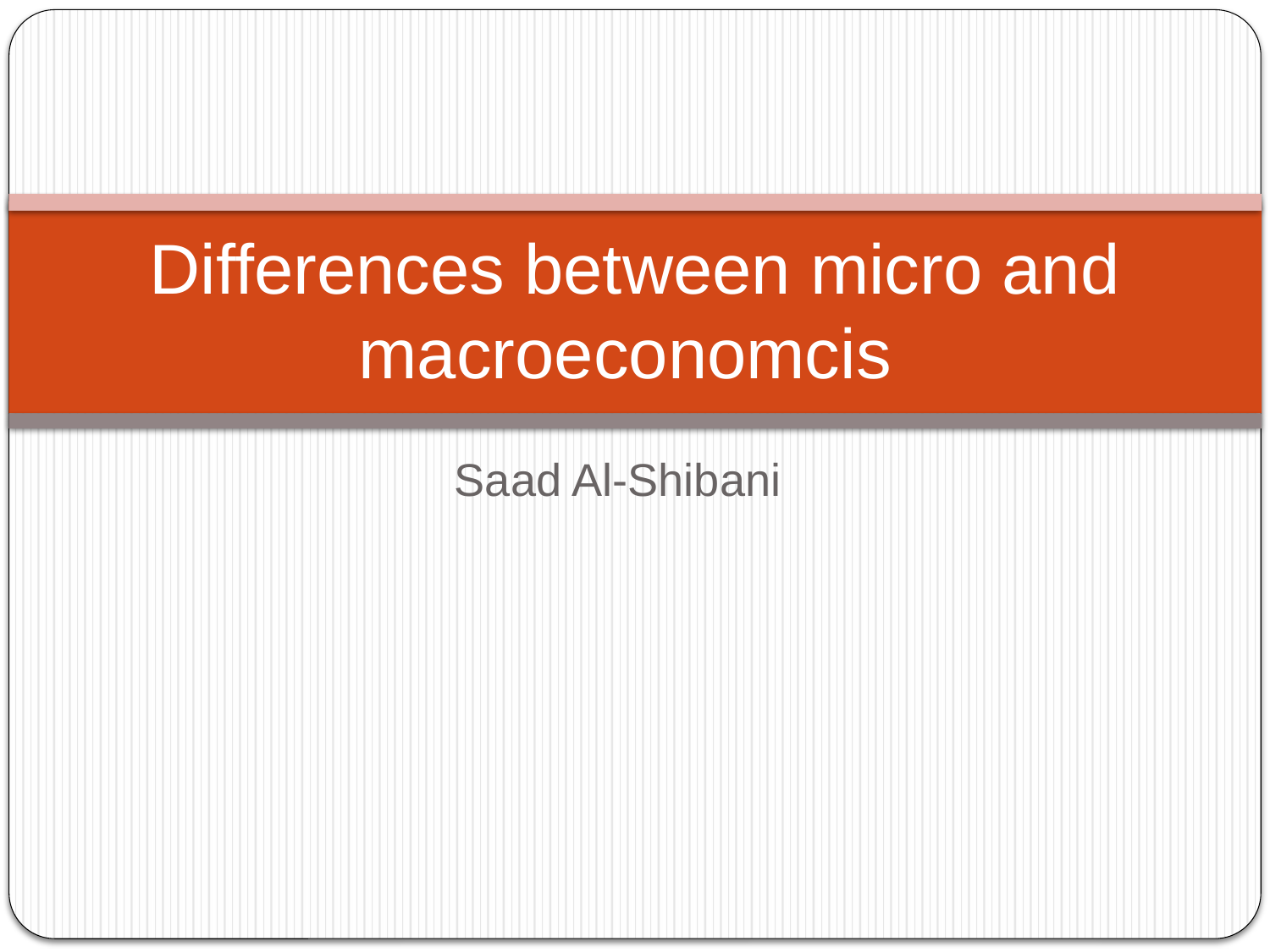

# Differences between micro and macroeconomcis
Saad Al-Shibani